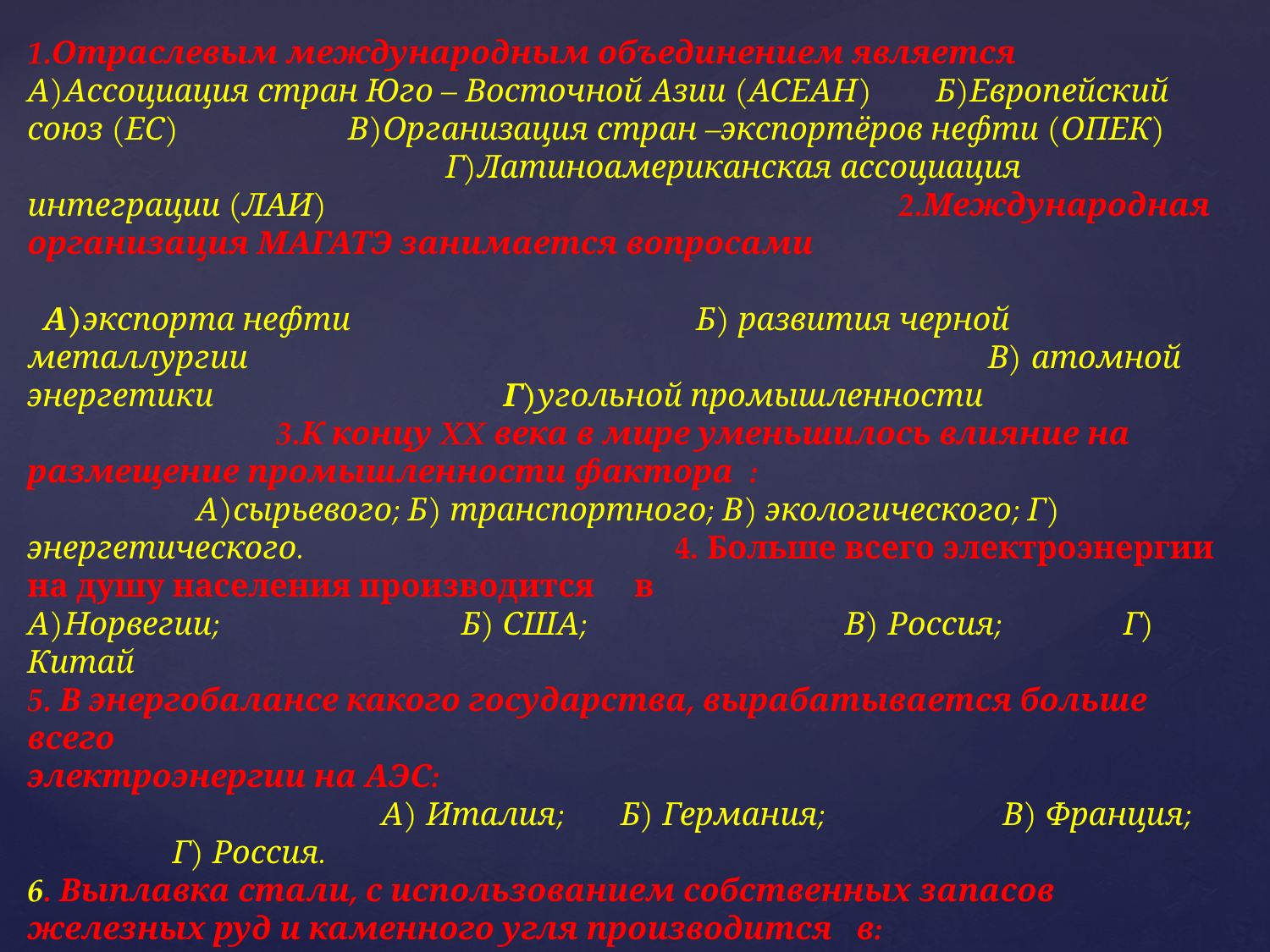

1.Отраслевым международным объединением является
А)Ассоциация стран Юго – Восточной Азии (АСЕАН)        Б)Европейский союз (ЕС)                     В)Организация стран –экспортёров нефти (ОПЕК)                                                            Г)Латиноамериканская ассоциация интеграции (ЛАИ)                                                                       2.Международная организация МАГАТЭ занимается вопросами
  А)экспорта нефти                                           Б) развития черной металлургии                                                                                            В) атомной энергетики                                    Г)угольной промышленности                                                             3.К концу XX века в мире уменьшилось влияние на размещение промышленности фактора  :                                                                               А)сырьевого; Б) транспортного; В) экологического; Г) энергетического.                                              4. Больше всего электроэнергии на душу населения производится     в
А)Норвегии;                              Б) США;                                В) Россия;               Г) Китай
5. В энергобалансе какого государства, вырабатывается больше всего
электроэнергии на АЭС:                                                                                                                                              А) Италия;       Б) Германия;                      В) Франция;                      Г) Россия.
6. Выплавка стали, с использованием собственных запасов железных руд и каменного угля производится   в:                                                                                                                                                            А) Японии и Южной Корее; Б) США и Китае; В) Бельгии и Италии; Г) Чехии и Швеции.